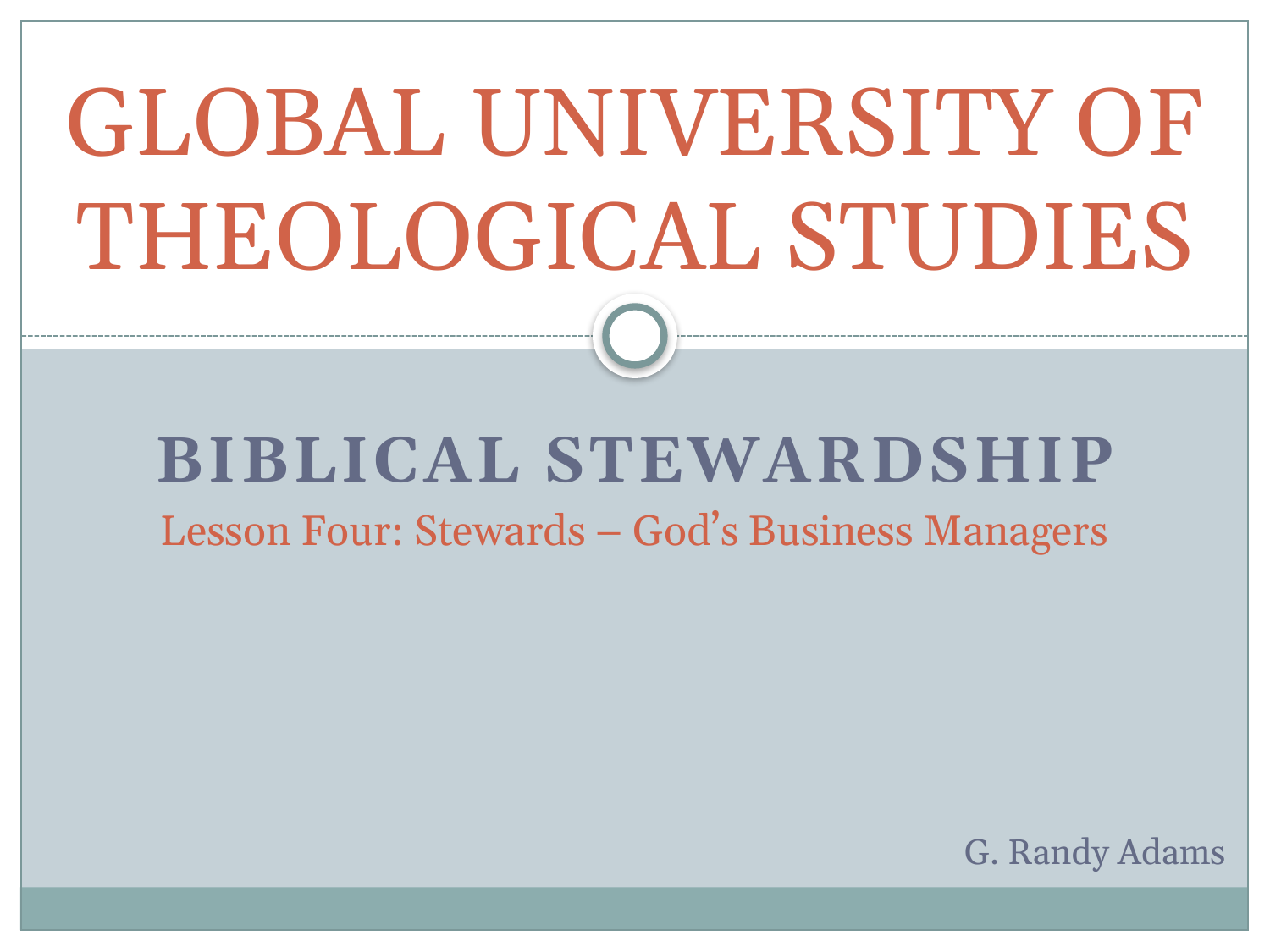

# GLOBAL UNIVERSITY OF THEOLOGICAL STUDIES
Biblical Stewardship
Lesson Four: Stewards – God’s Business Managers
G. Randy Adams